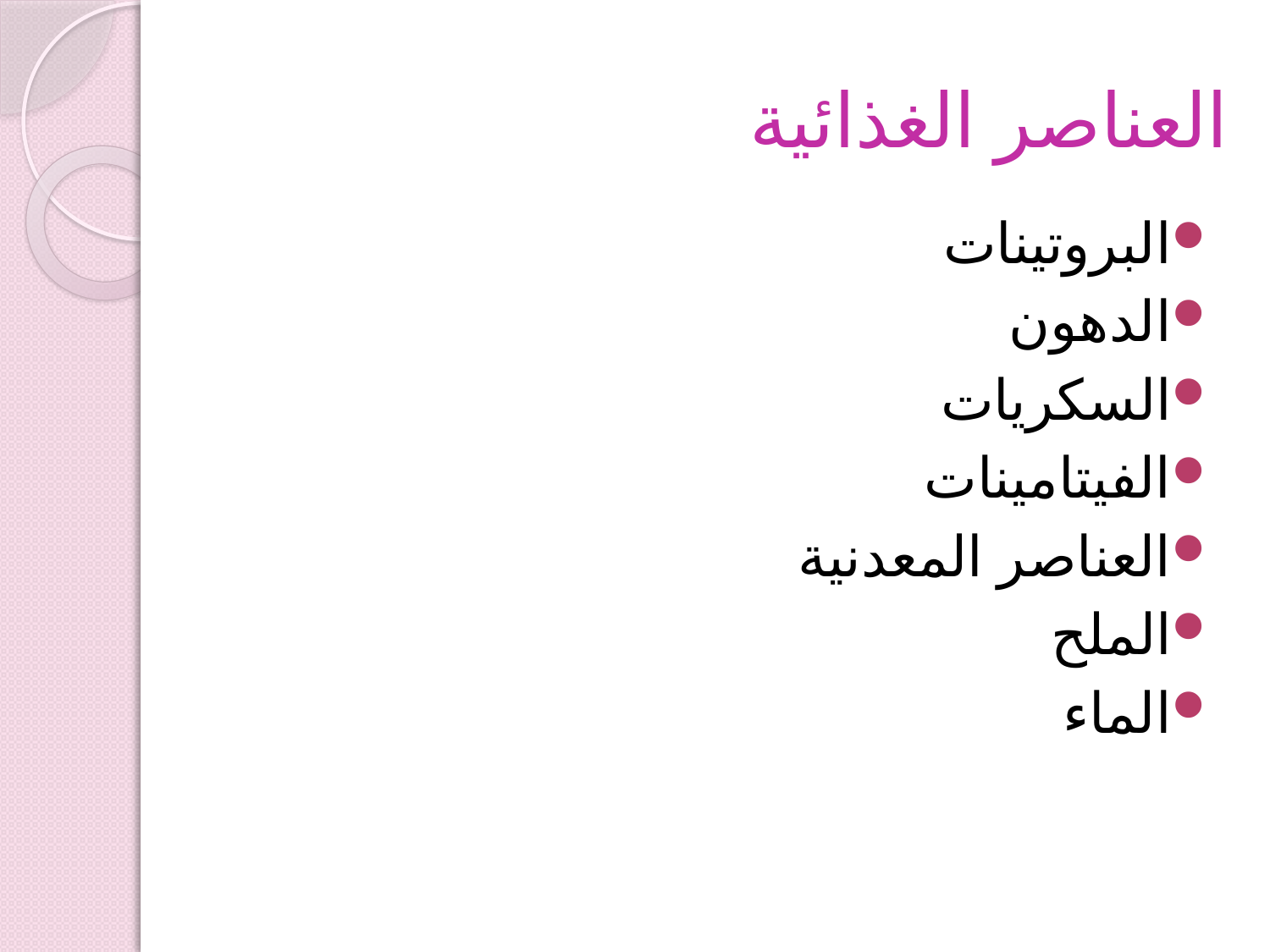

# العناصر الغذائية
البروتينات
الدهون
السكريات
الفيتامينات
العناصر المعدنية
الملح
الماء